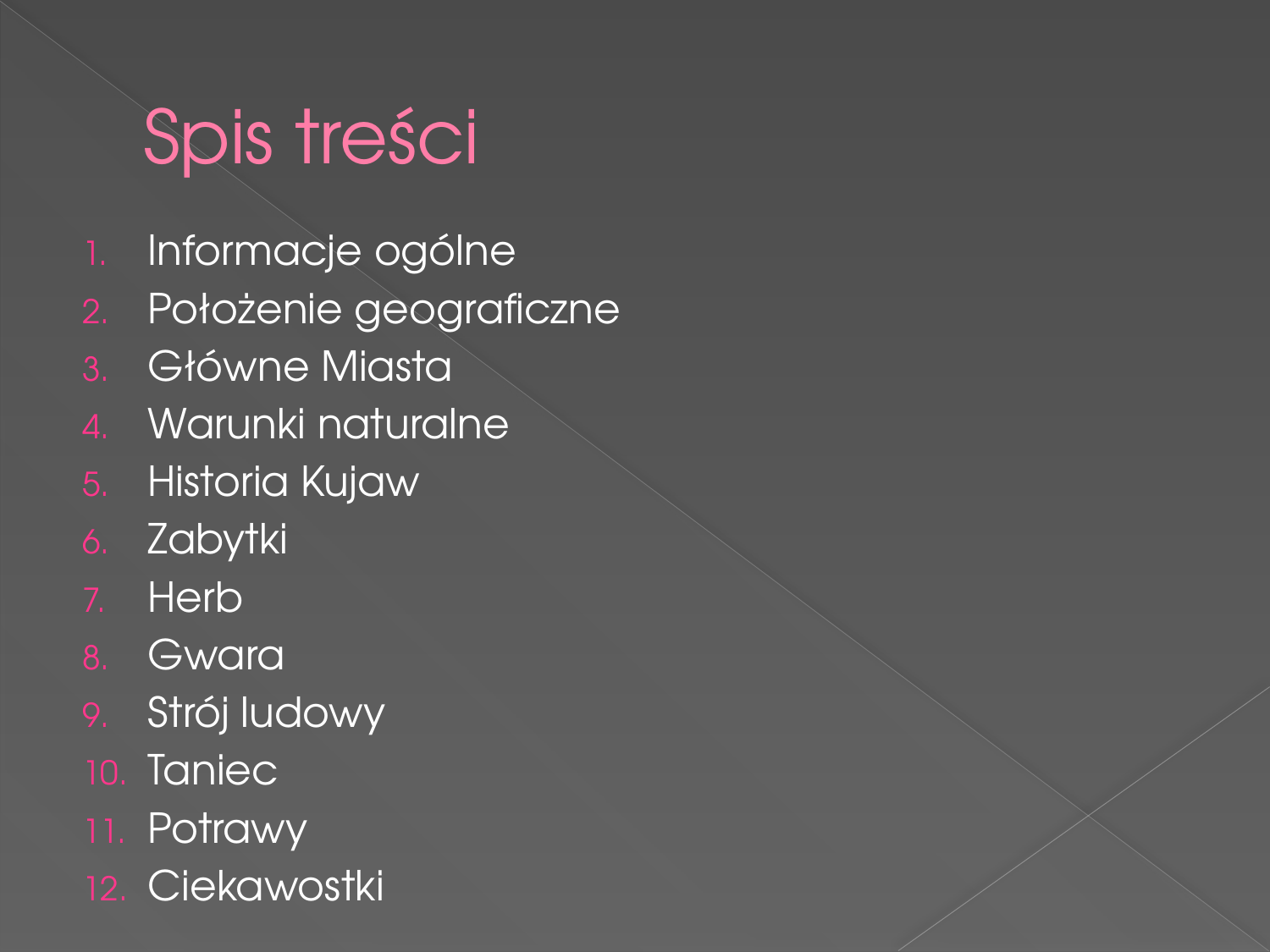

# Spis treści
Informacje ogólne
Położenie geograficzne
Główne Miasta
Warunki naturalne
Historia Kujaw
Zabytki
Herb
Gwara
Strój ludowy
Taniec
Potrawy
Ciekawostki